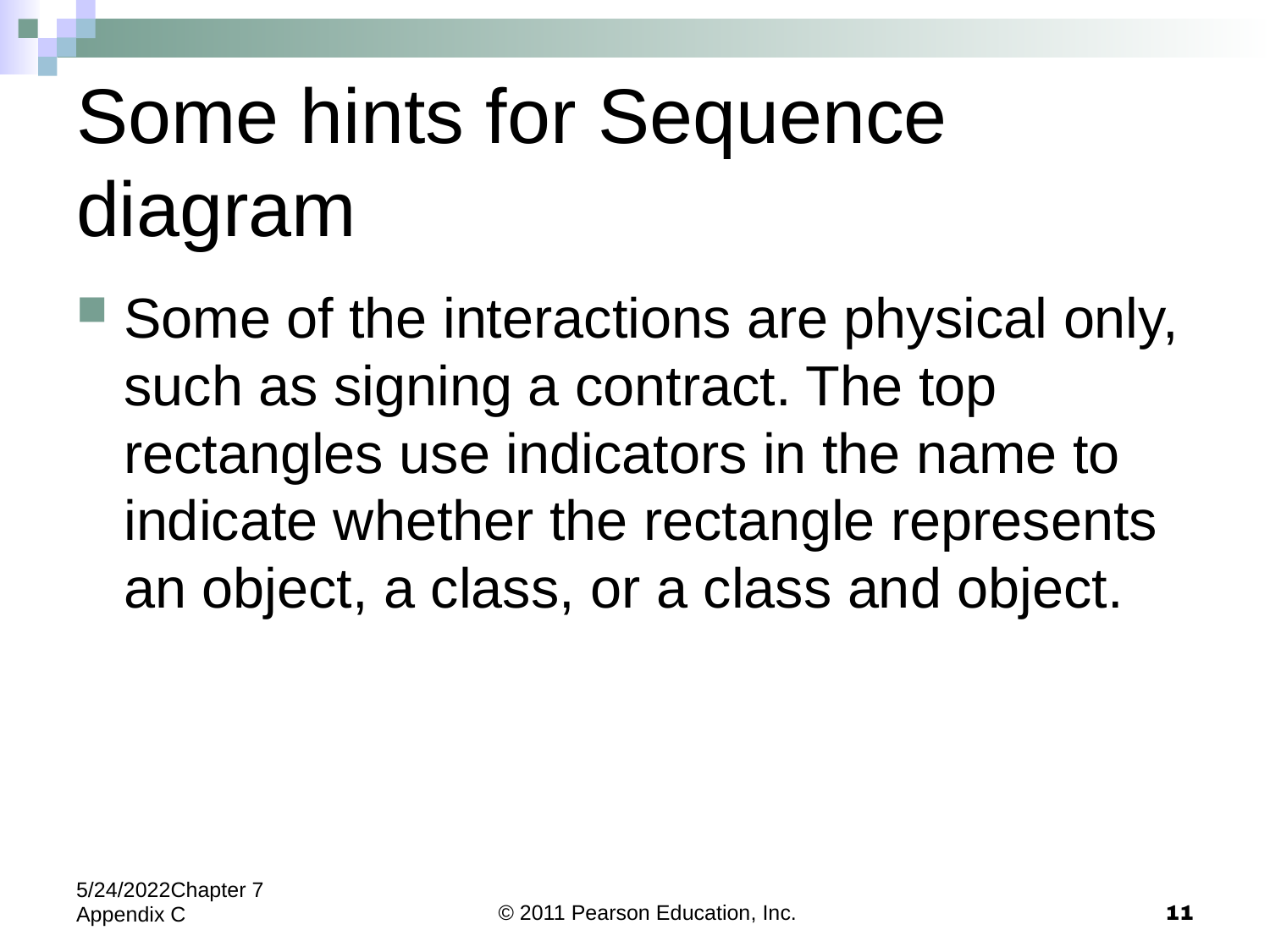

# Some hints for Sequence diagram
Some of the interactions are physical only, such as signing a contract. The top rectangles use indicators in the name to indicate whether the rectangle represents an object, a class, or a class and object.

5/24/2022Chapter 7 Appendix C
© 2011 Pearson Education, Inc.
11